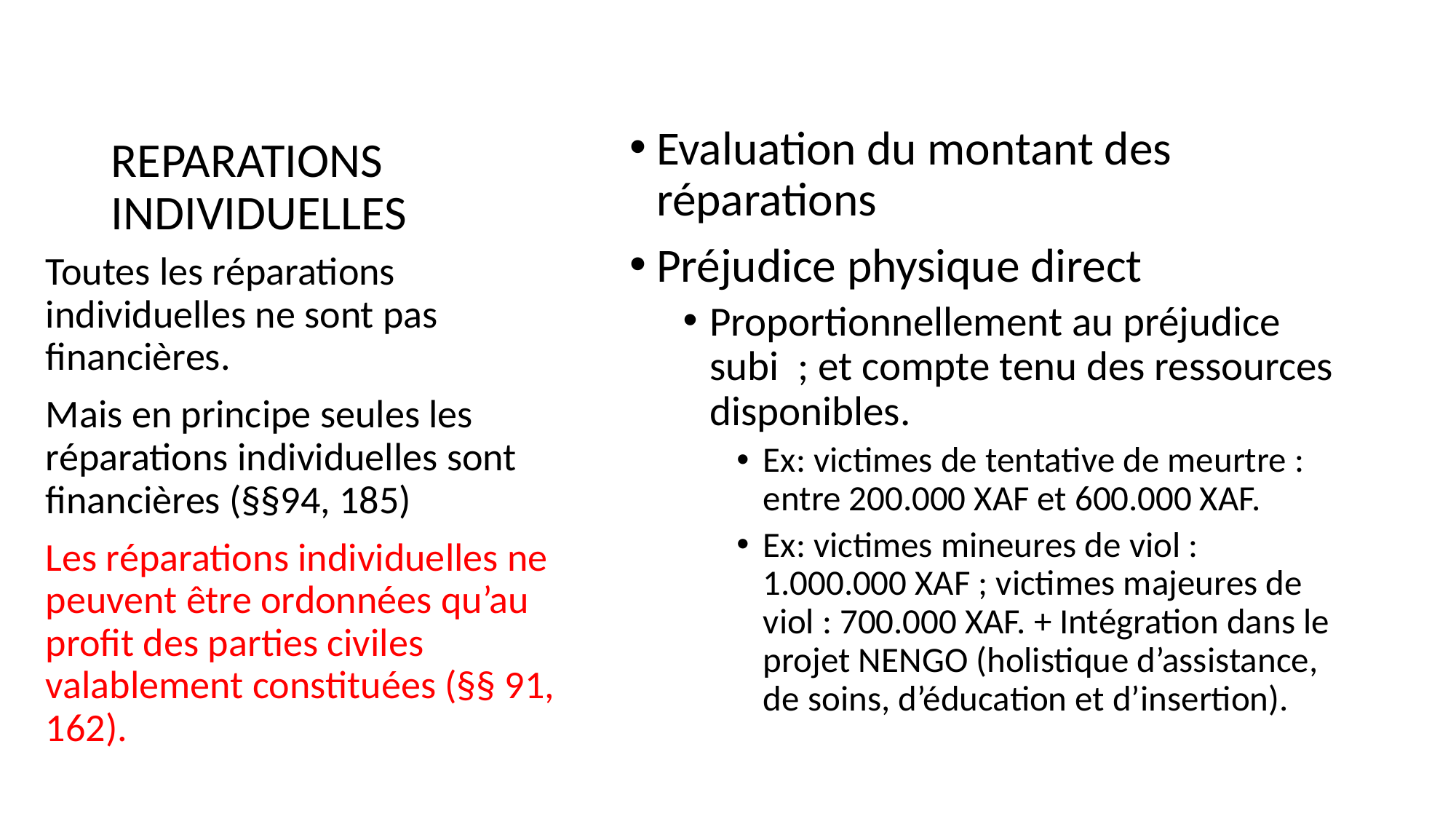

# REPARATIONS INDIVIDUELLES
Evaluation du montant des réparations
Préjudice physique direct
Proportionnellement au préjudice subi  ; et compte tenu des ressources disponibles.
Ex: victimes de tentative de meurtre : entre 200.000 XAF et 600.000 XAF.
Ex: victimes mineures de viol : 1.000.000 XAF ; victimes majeures de viol : 700.000 XAF. + Intégration dans le projet NENGO (holistique d’assistance, de soins, d’éducation et d’insertion).
Toutes les réparations individuelles ne sont pas financières.
Mais en principe seules les réparations individuelles sont financières (§§94, 185)
Les réparations individuelles ne peuvent être ordonnées qu’au profit des parties civiles valablement constituées (§§ 91, 162).